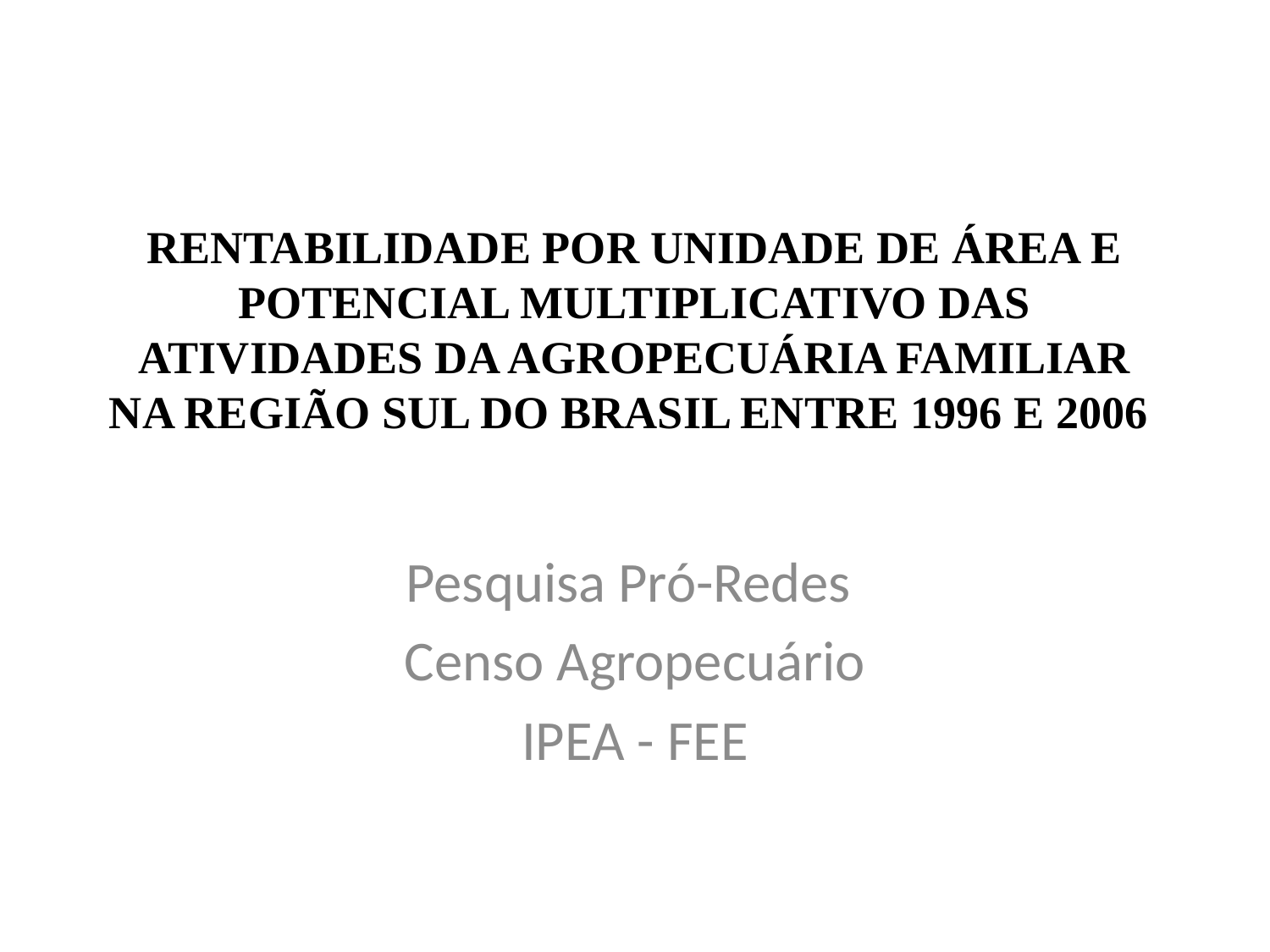

# RENTABILIDADE POR UNIDADE DE ÁREA E POTENCIAL MULTIPLICATIVO DAS ATIVIDADES DA AGROPECUÁRIA FAMILIAR NA REGIÃO SUL DO BRASIL ENTRE 1996 E 2006
Pesquisa Pró-Redes
Censo Agropecuário
IPEA - FEE